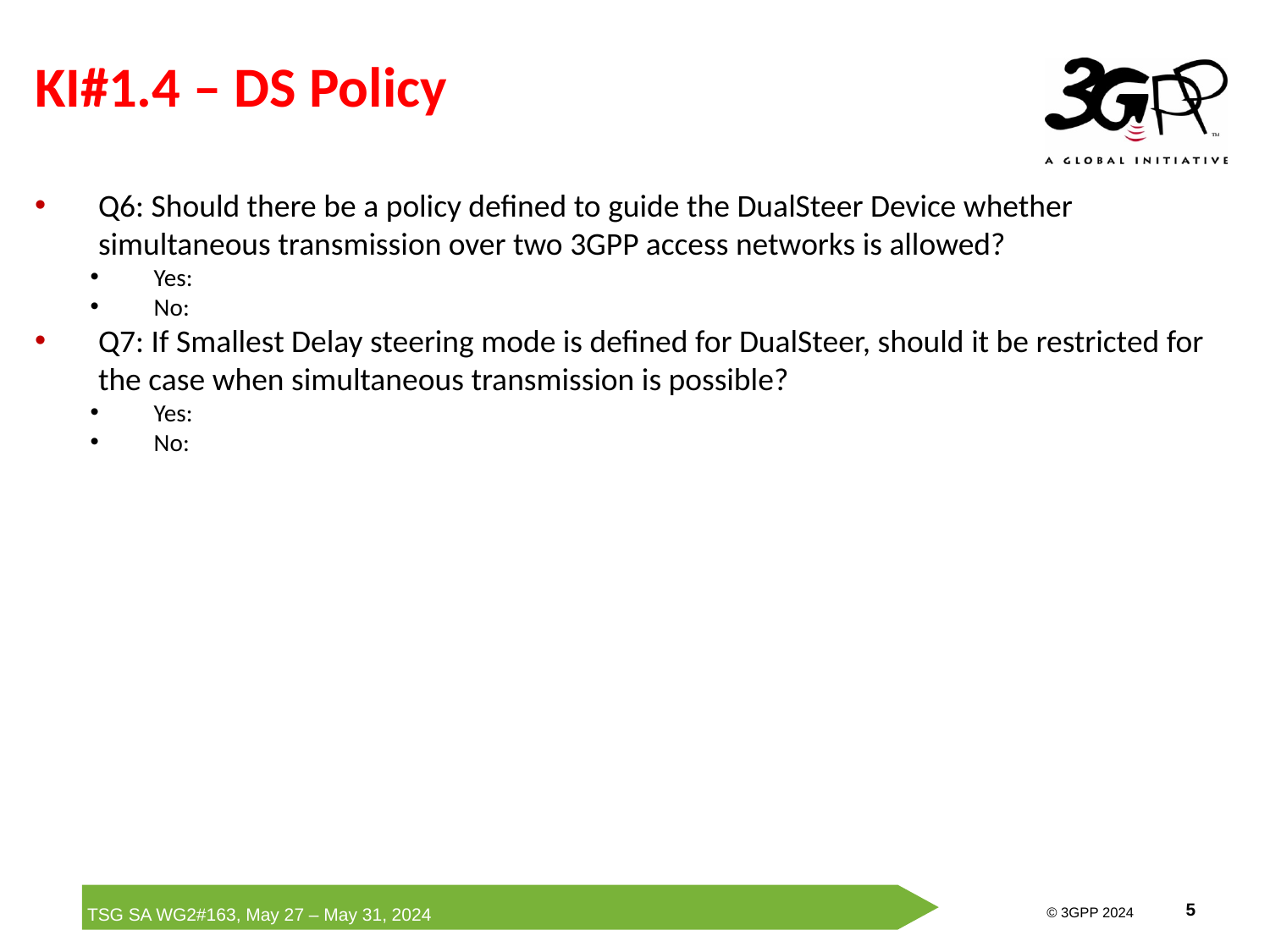

# KI#1.4 – DS Policy
Q6: Should there be a policy defined to guide the DualSteer Device whether simultaneous transmission over two 3GPP access networks is allowed?
Yes:
No:
Q7: If Smallest Delay steering mode is defined for DualSteer, should it be restricted for the case when simultaneous transmission is possible?
Yes:
No: